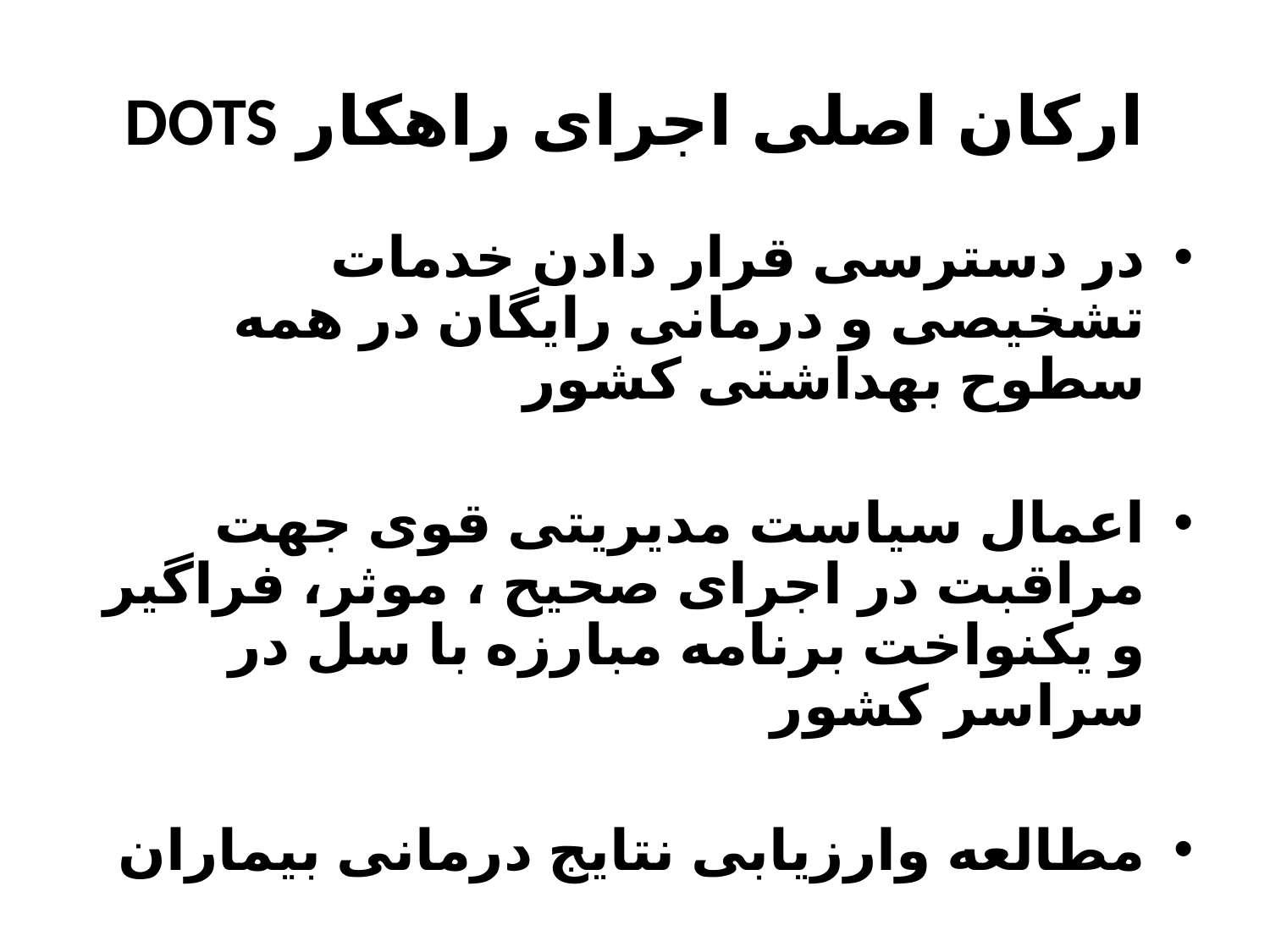

# ارکان اصلی اجرای راهکار DOTS
در دسترسی قرار دادن خدمات تشخیصی و درمانی رایگان در همه سطوح بهداشتی کشور

اعمال سیاست مدیریتی قوی جهت مراقبت در اجرای صحیح ، موثر، فراگیر و یکنواخت برنامه مبارزه با سل در سراسر کشور

مطالعه وارزیابی نتایج درمانی بیماران